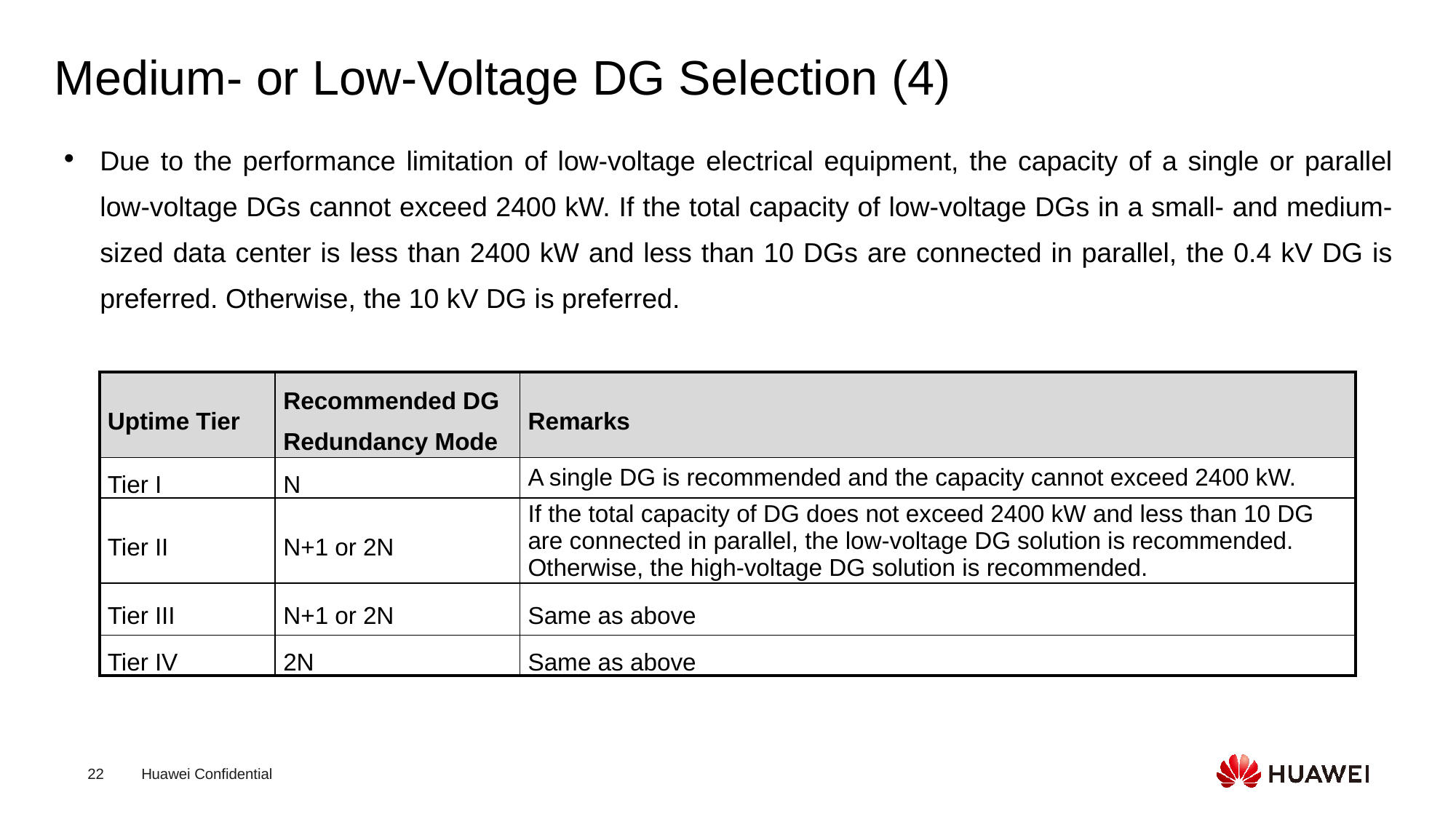

# Medium- or Low-Voltage DG Selection (4)
Due to the performance limitation of low-voltage electrical equipment, the capacity of a single or parallel low-voltage DGs cannot exceed 2400 kW. If the total capacity of low-voltage DGs in a small- and medium-sized data center is less than 2400 kW and less than 10 DGs are connected in parallel, the 0.4 kV DG is preferred. Otherwise, the 10 kV DG is preferred.

| Uptime Tier | Recommended DG Redundancy Mode | Remarks |
| --- | --- | --- |
| Tier I | N | A single DG is recommended and the capacity cannot exceed 2400 kW. |
| Tier II | N+1 or 2N | If the total capacity of DG does not exceed 2400 kW and less than 10 DG are connected in parallel, the low-voltage DG solution is recommended. Otherwise, the high-voltage DG solution is recommended. |
| Tier III | N+1 or 2N | Same as above |
| Tier IV | 2N | Same as above |